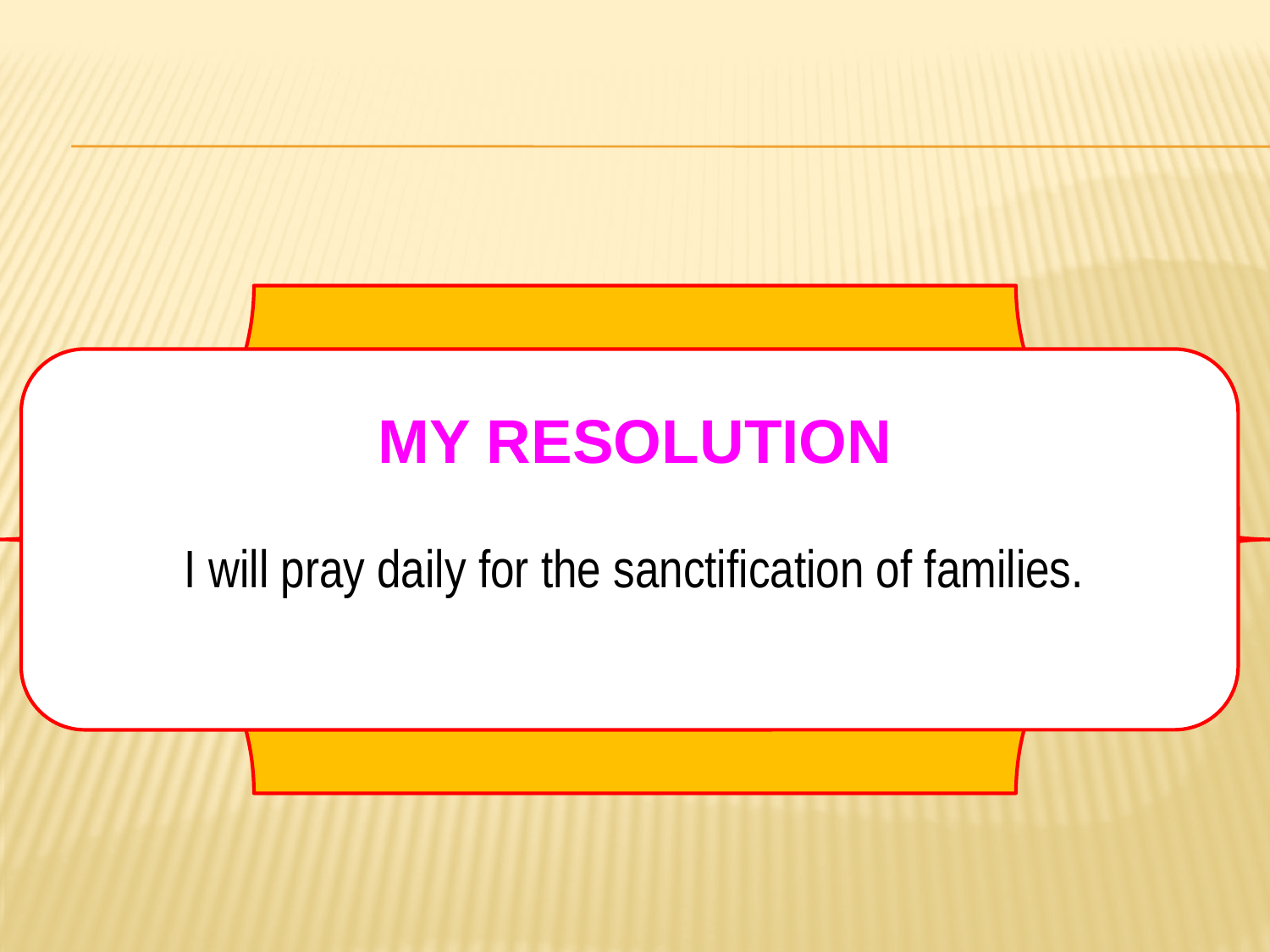

# MY resolution
I will pray daily for the sanctification of families.